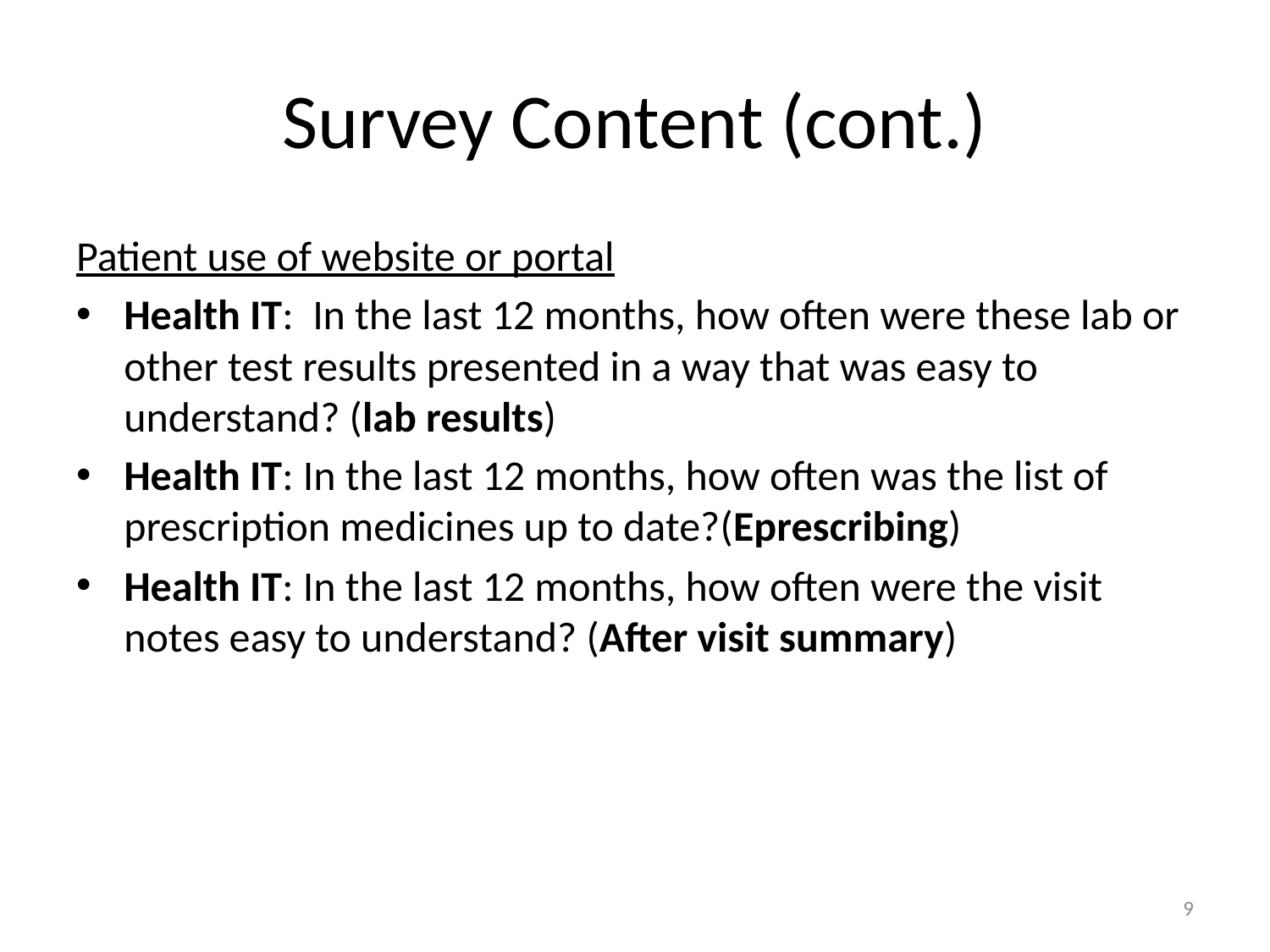

# Survey Content (cont.)
Patient use of website or portal
Health IT:  In the last 12 months, how often were these lab or other test results presented in a way that was easy to understand? (lab results)
Health IT: In the last 12 months, how often was the list of prescription medicines up to date?(Eprescribing)
Health IT: In the last 12 months, how often were the visit notes easy to understand? (After visit summary)

9